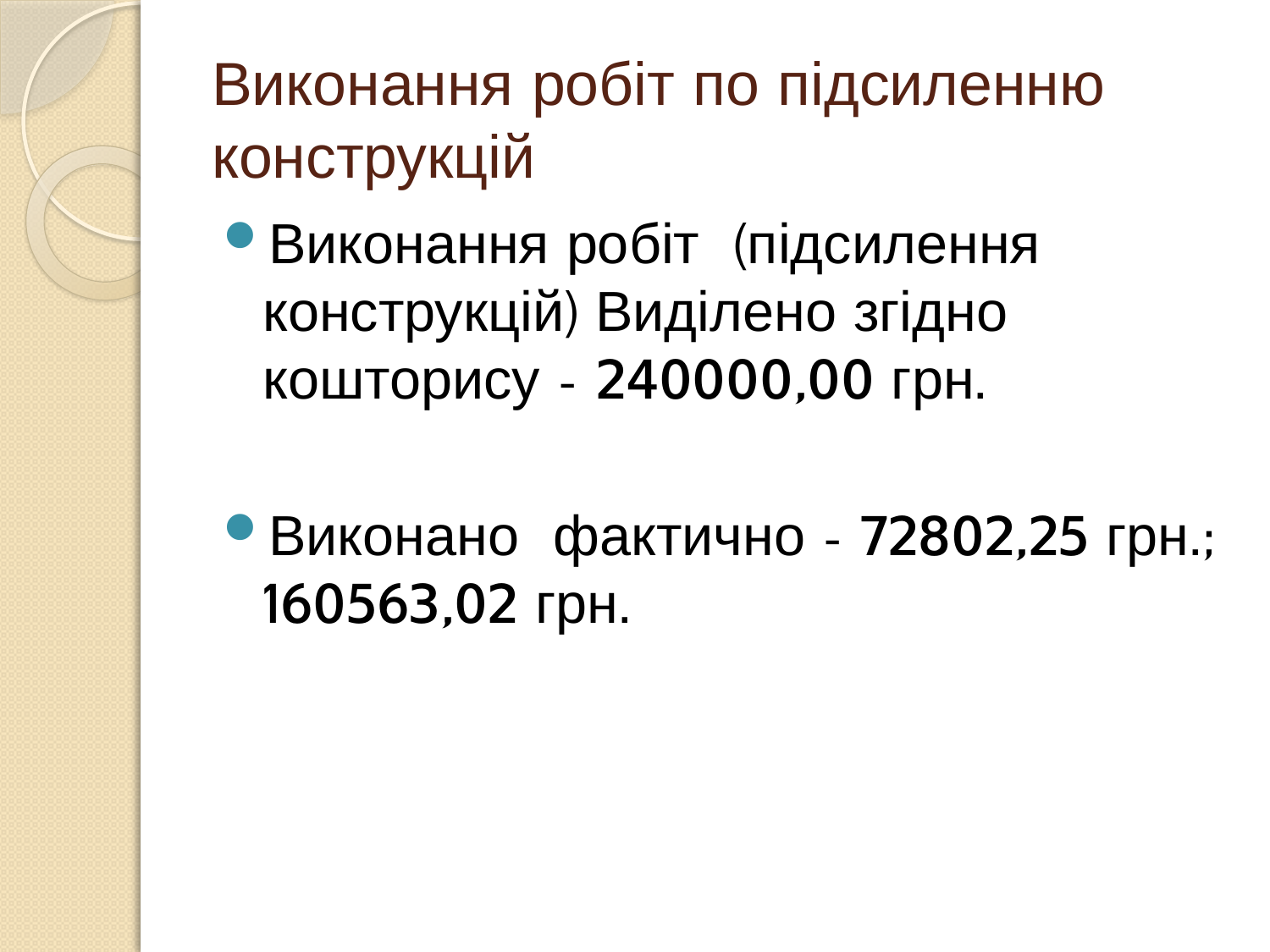

# Виконання робіт по підсиленню конструкцій
Виконання робіт  (підсилення  конструкцій) Виділено згідно кошторису - 240000,00 грн.

Виконано  фактично - 72802,25 грн.; 160563,02 грн.